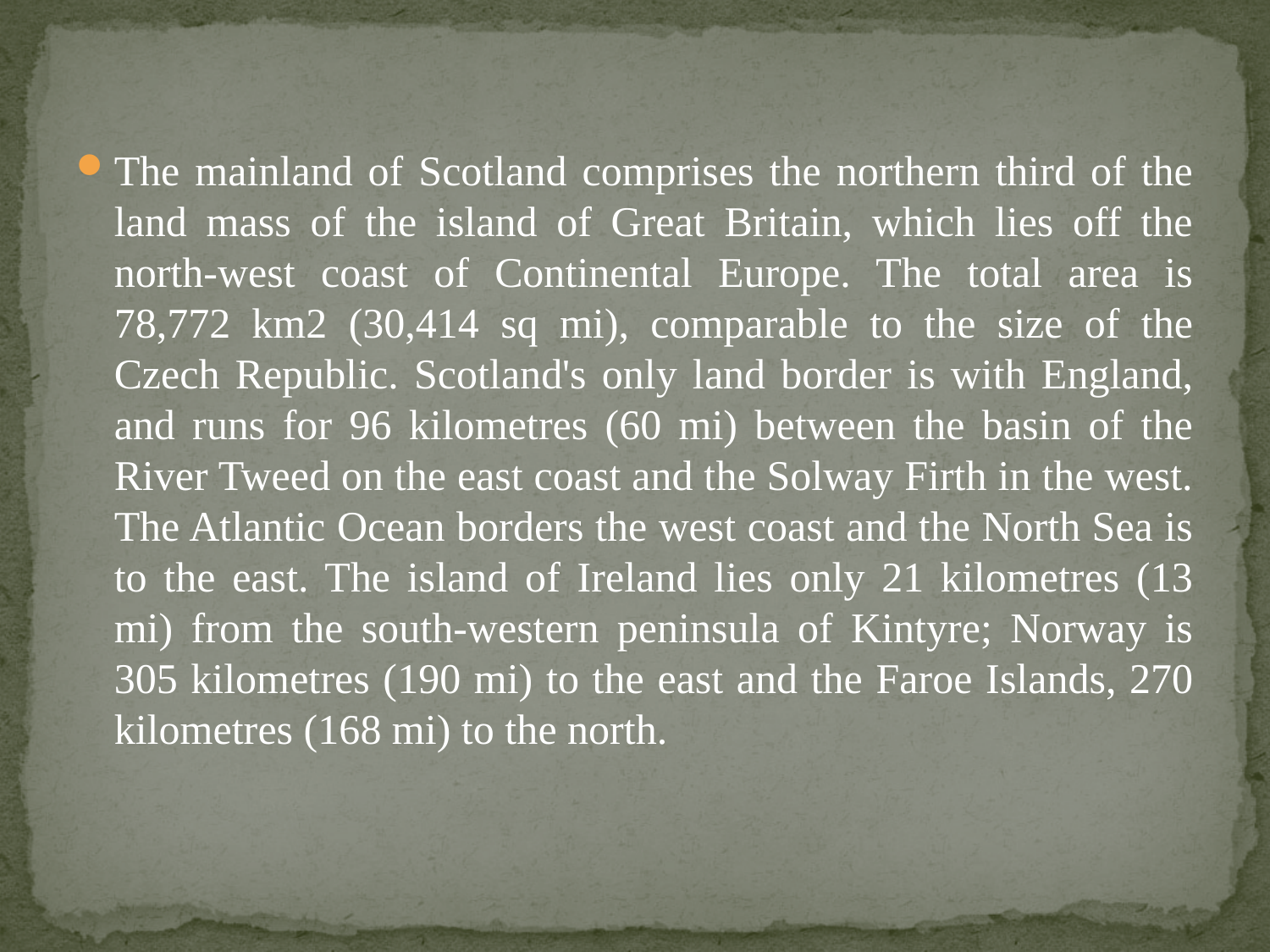

The mainland of Scotland comprises the northern third of the land mass of the island of Great Britain, which lies off the north-west coast of Continental Europe. The total area is 78,772 km2 (30,414 sq mi), comparable to the size of the Czech Republic. Scotland's only land border is with England, and runs for 96 kilometres (60 mi) between the basin of the River Tweed on the east coast and the Solway Firth in the west. The Atlantic Ocean borders the west coast and the North Sea is to the east. The island of Ireland lies only 21 kilometres (13 mi) from the south-western peninsula of Kintyre; Norway is 305 kilometres (190 mi) to the east and the Faroe Islands, 270 kilometres (168 mi) to the north.